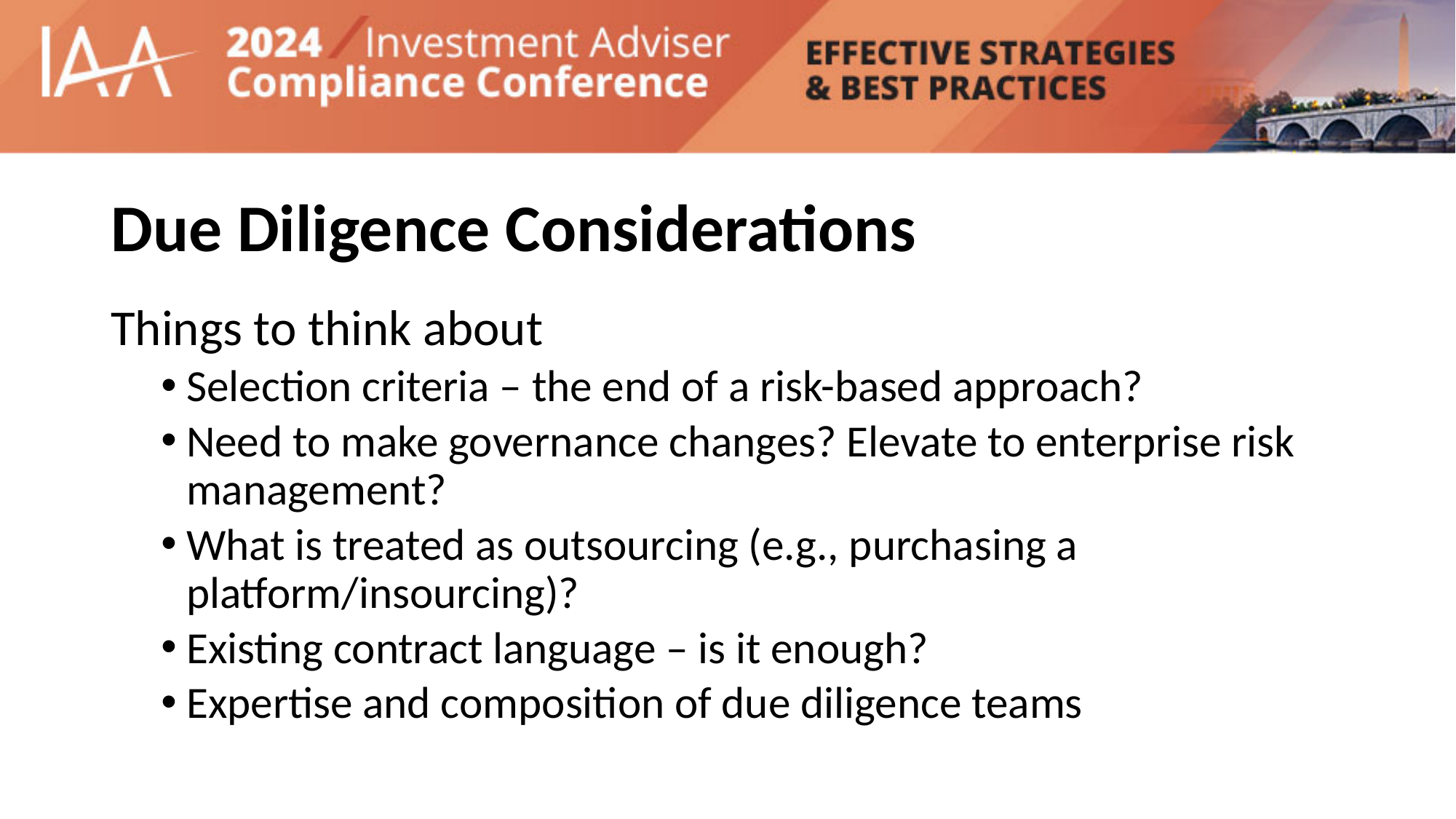

# Due Diligence Considerations
Things to think about
Selection criteria – the end of a risk-based approach?
Need to make governance changes? Elevate to enterprise risk management?
What is treated as outsourcing (e.g., purchasing a platform/insourcing)?
Existing contract language – is it enough?
Expertise and composition of due diligence teams